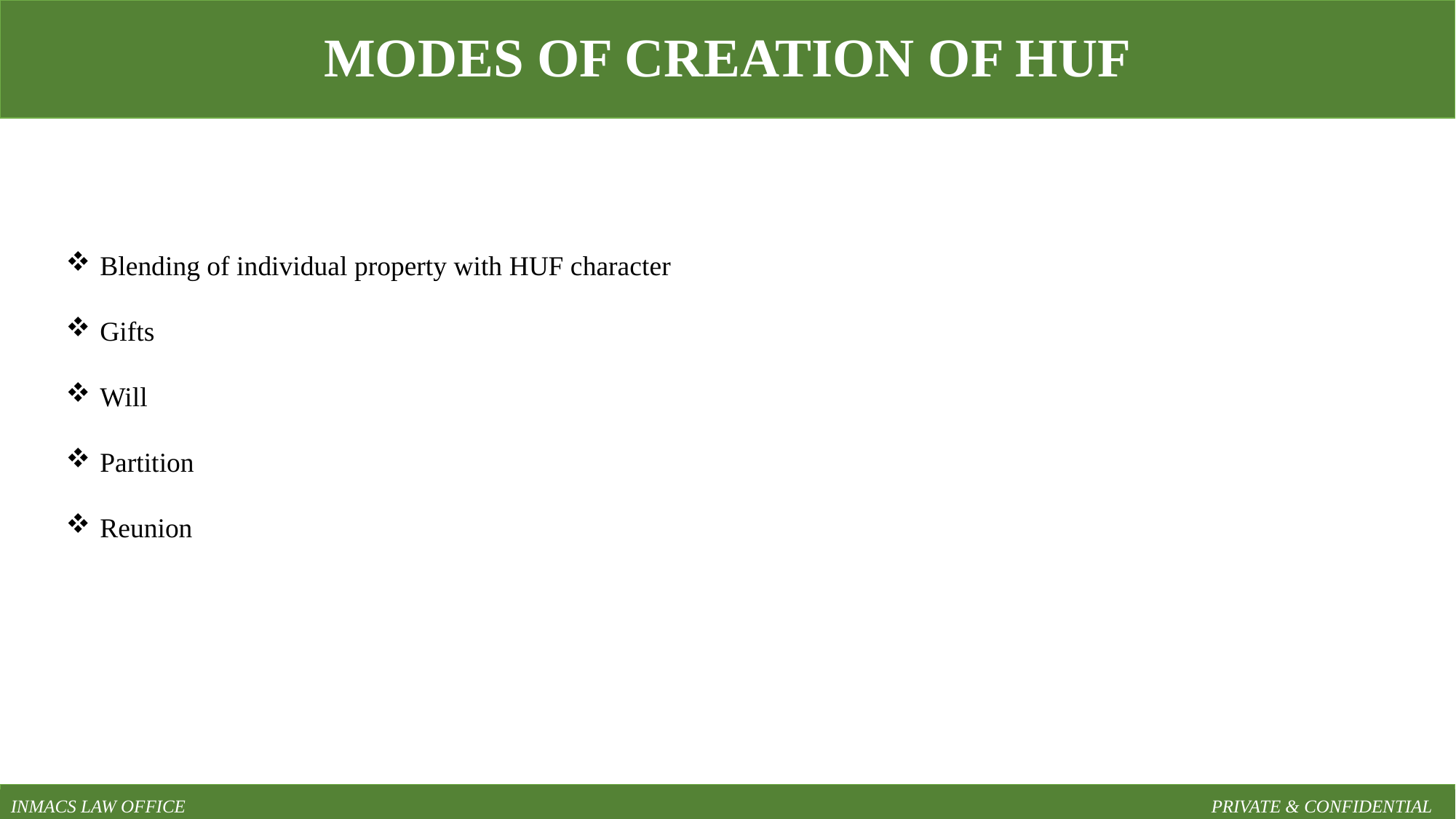

MODES OF CREATION OF HUF
Blending of individual property with HUF character
Gifts
Will
Partition
Reunion

INMACS LAW OFFICE										PRIVATE & CONFIDENTIAL